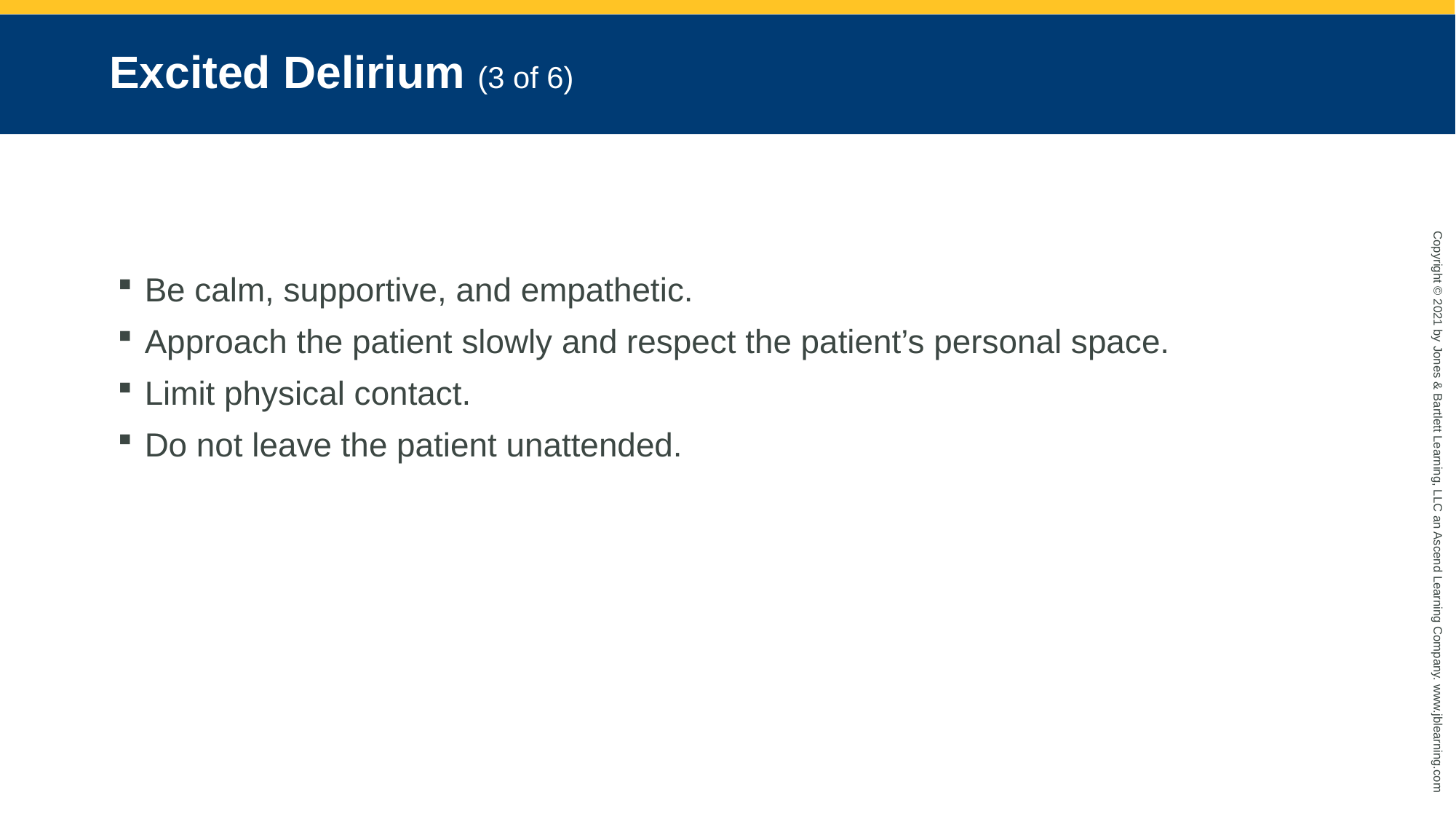

# Excited Delirium (3 of 6)
Be calm, supportive, and empathetic.
Approach the patient slowly and respect the patient’s personal space.
Limit physical contact.
Do not leave the patient unattended.